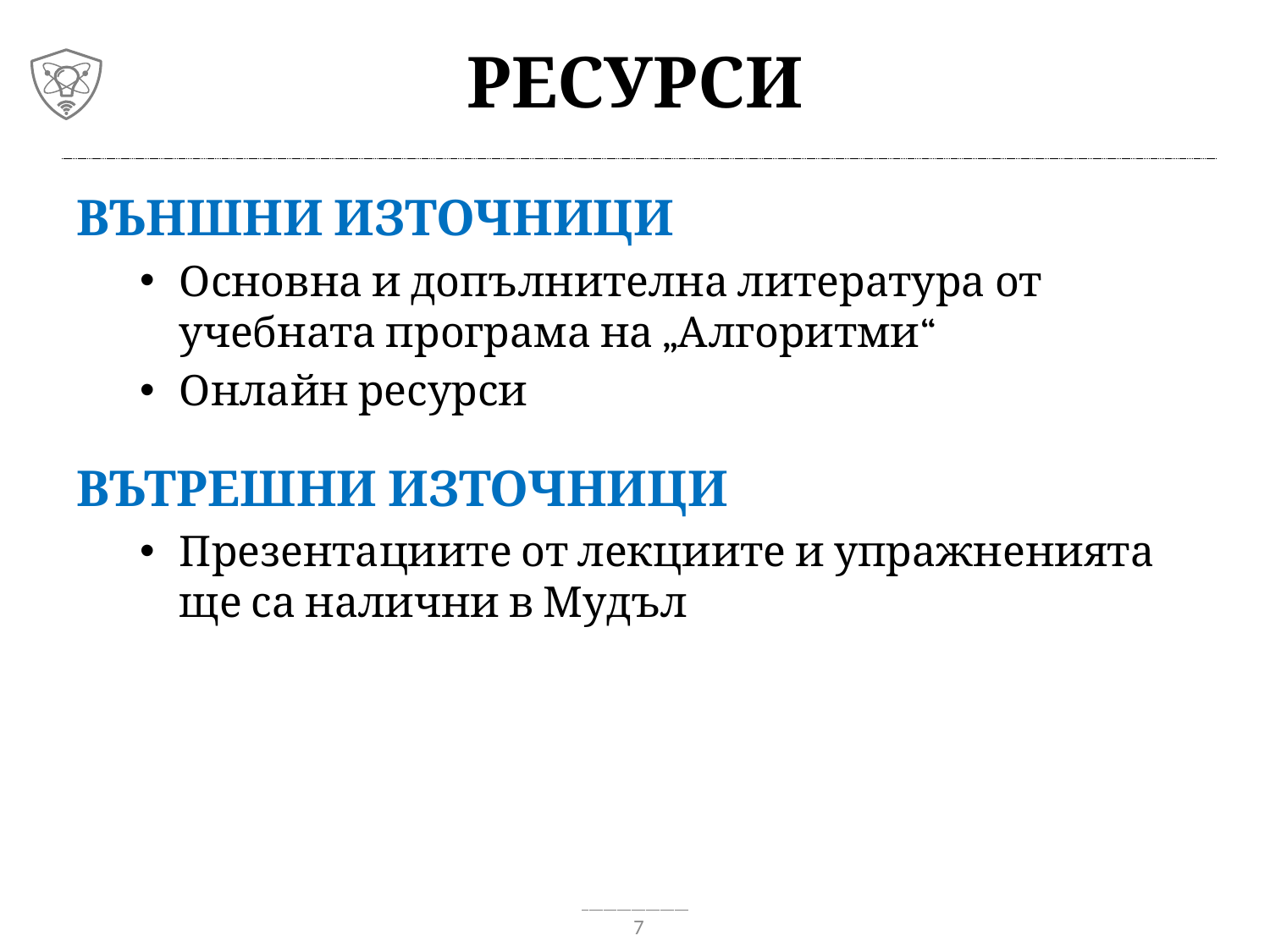

# Ресурси
Външни източници
Основна и допълнителна литература от учебната програма на „Алгоритми“
Онлайн ресурси
Вътрешни източници
Презентациите от лекциите и упражненията ще са налични в Мудъл
7